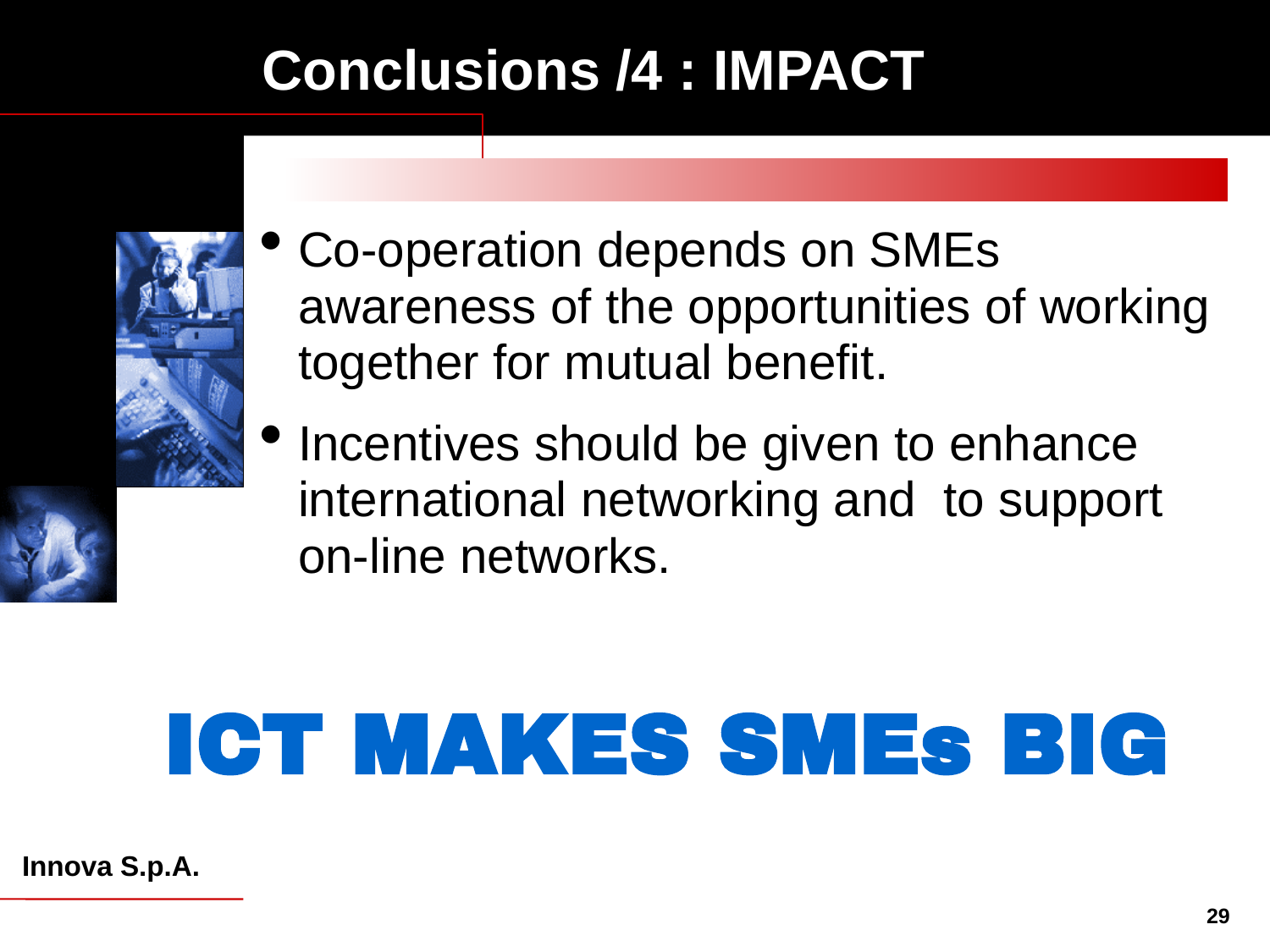

# Conclusions /4 : IMPACT
Co-operation depends on SMEs awareness of the opportunities of working together for mutual benefit.
Incentives should be given to enhance international networking and  to support on-line networks.

ICT MAKES SMEs BIG